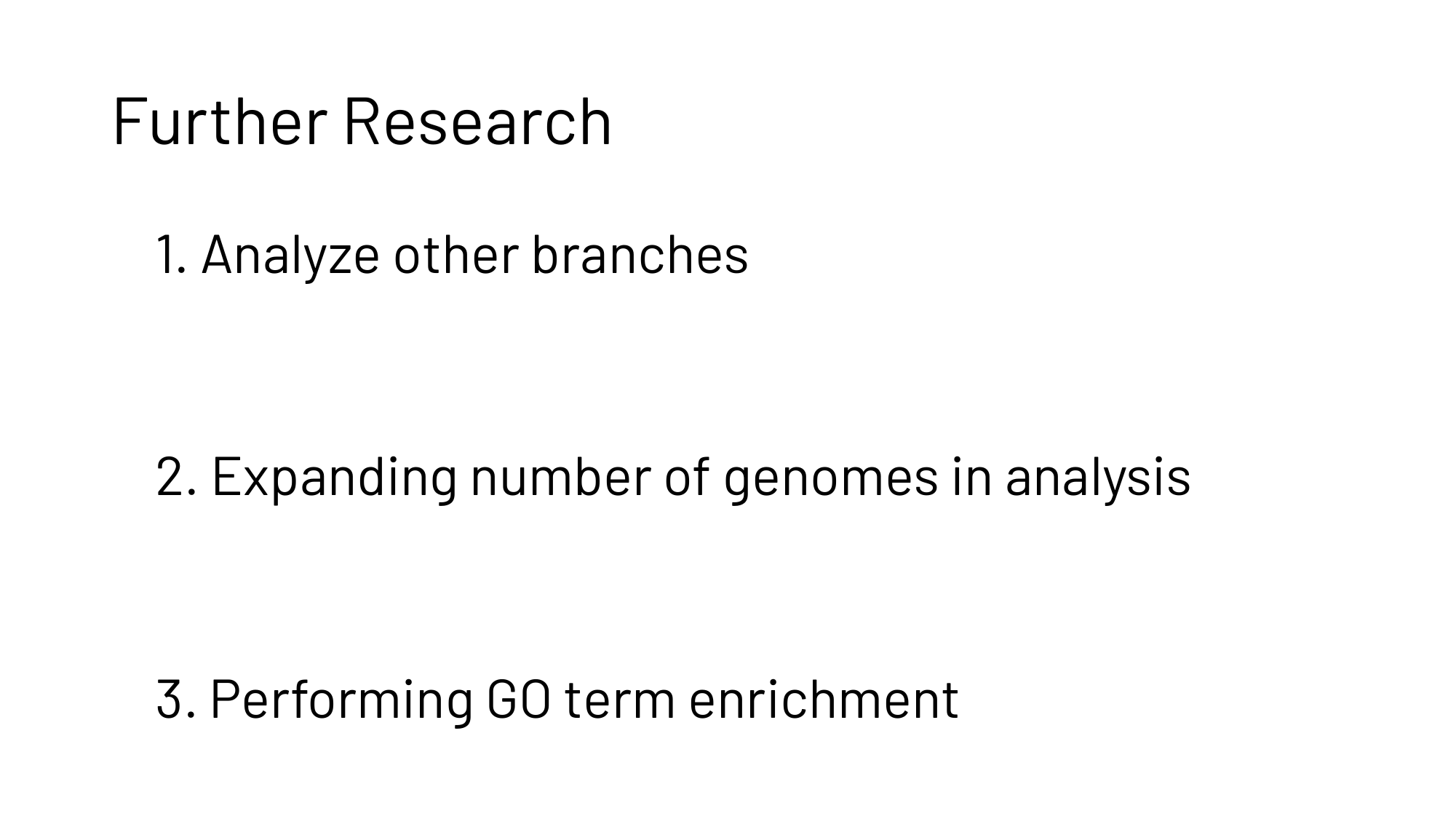

# Further Research
1. Analyze other branches

2. Expanding number of genomes in analysis

3. Performing GO term enrichment